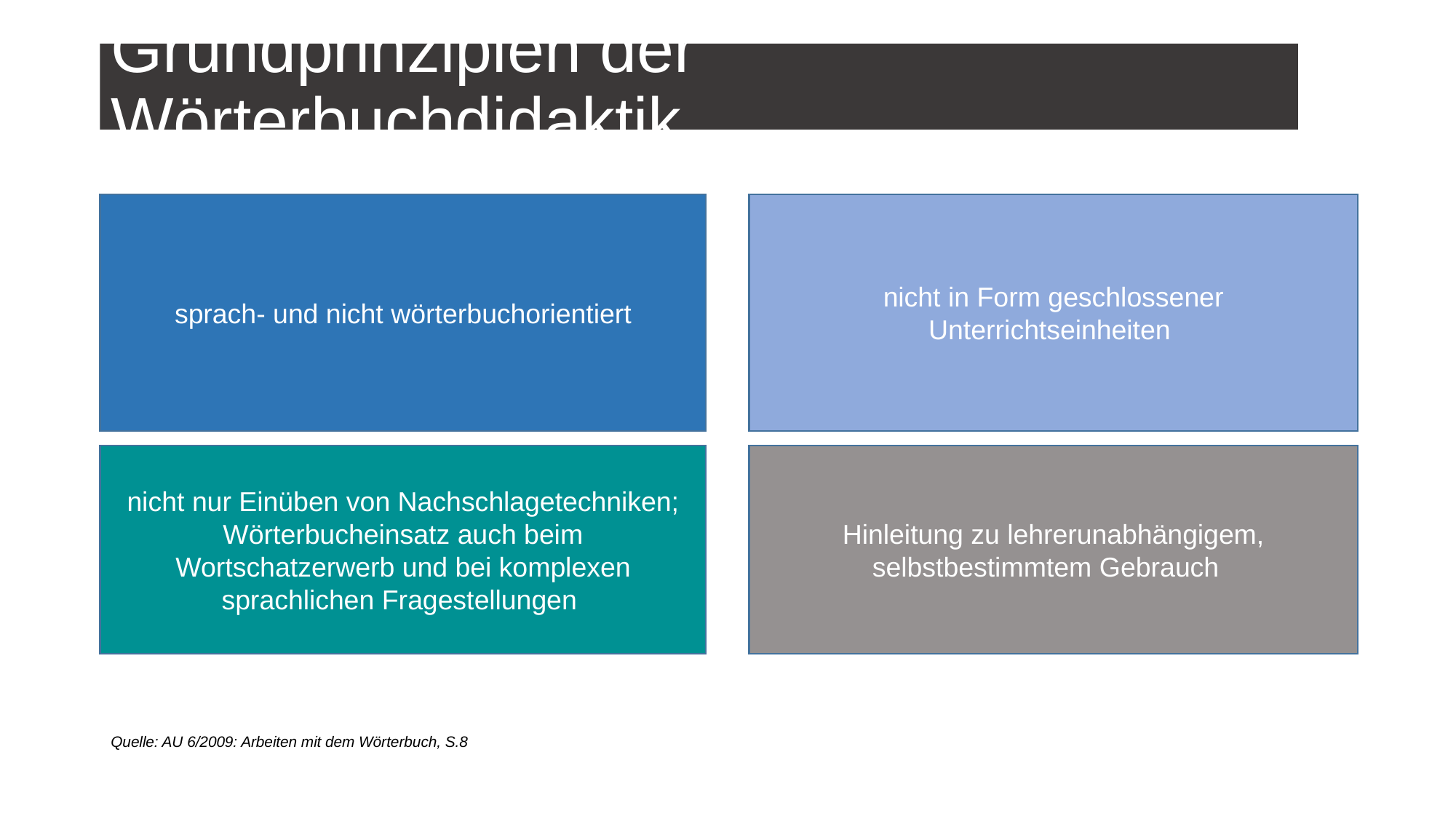

# Grundprinzipien der Wörterbuchdidaktik
sprach- und nicht wörterbuchorientiert
nicht in Form geschlossener Unterrichtseinheiten
nicht nur Einüben von Nachschlagetechniken; Wörterbucheinsatz auch beim Wortschatzerwerb und bei komplexen sprachlichen Fragestellungen
Hinleitung zu lehrerunabhängigem, selbstbestimmtem Gebrauch
Quelle: AU 6/2009: Arbeiten mit dem Wörterbuch, S.8